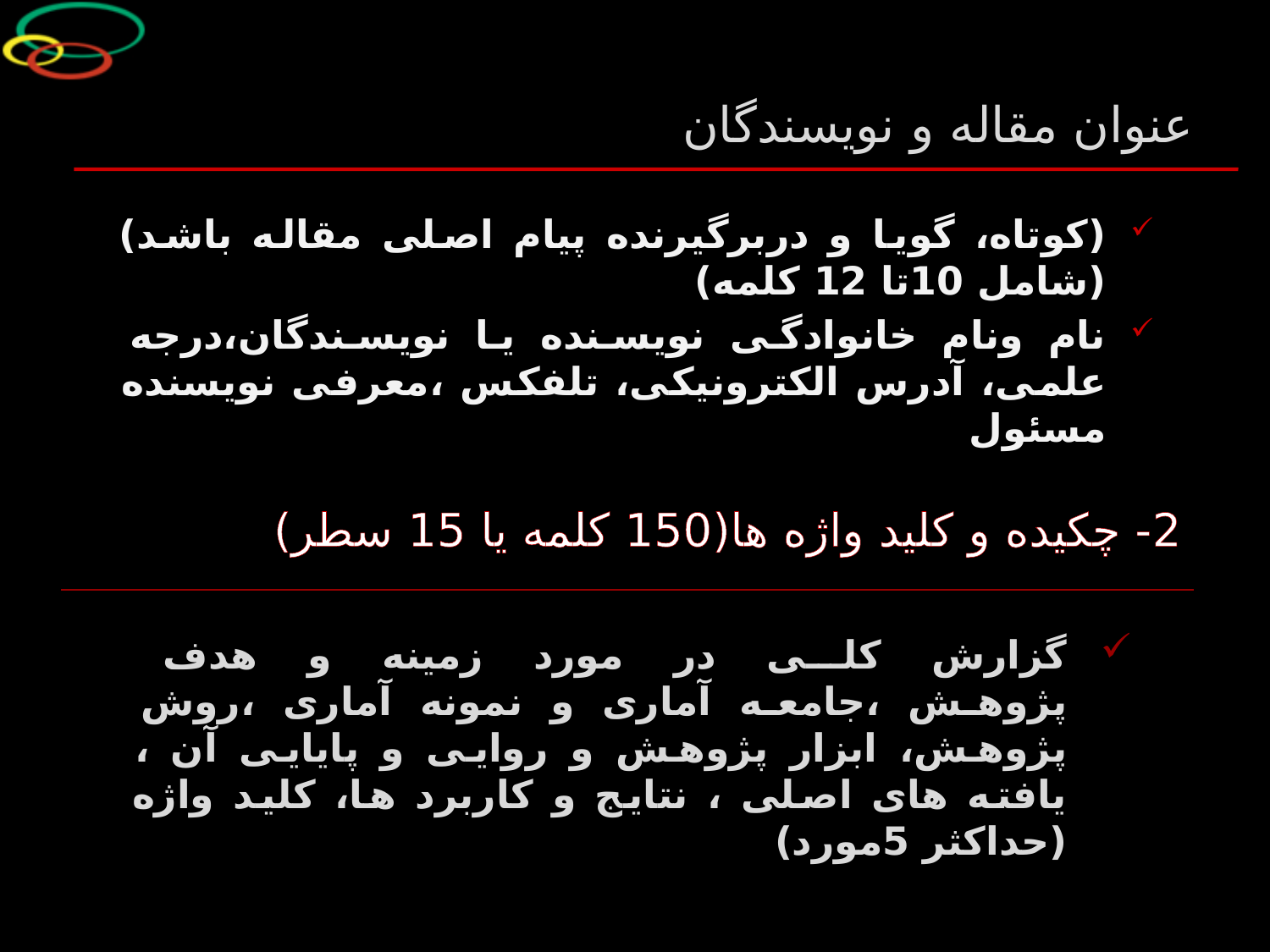

عنوان مقاله و نویسندگان
(کوتاه، گویا و دربرگیرنده پیام اصلی مقاله باشد)(شامل 10تا 12 کلمه)
نام ونام خانوادگی نویسنده یا نویسندگان،درجه علمی، آدرس الکترونیکی، تلفکس ،معرفی نویسنده مسئول
2- چکیده و کلید واژه ها(150 کلمه یا 15 سطر)
گزارش کلی در مورد زمینه و هدف پژوهش ،جامعه آماری و نمونه آماری ،روش پژوهش، ابزار پژوهش و روایی و پایایی آن ، یافته های اصلی ، نتایج و کاربرد ها، کلید واژه (حداکثر 5مورد)